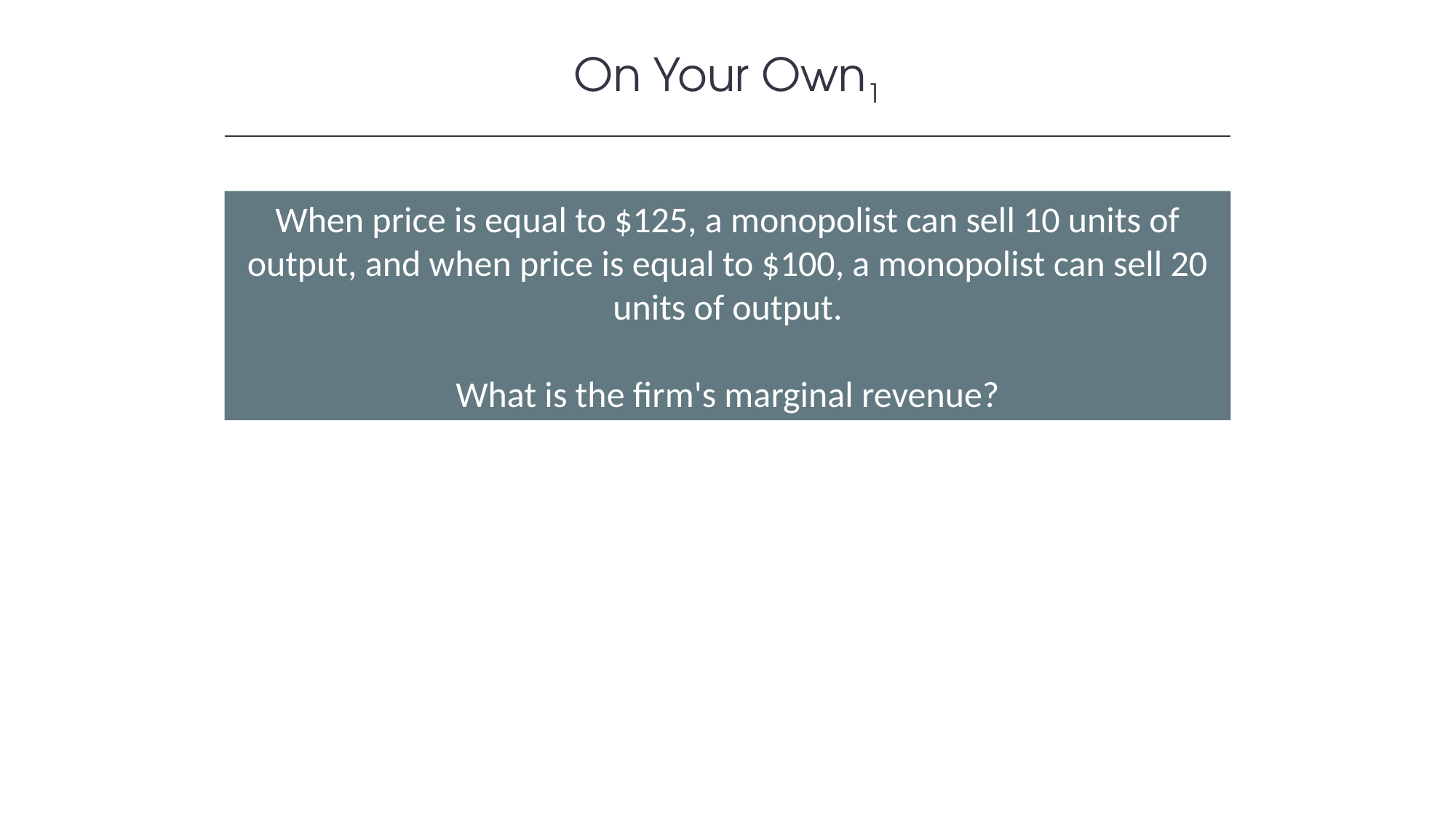

On Your Own1
When price is equal to $125, a monopolist can sell 10 units of output, and when price is equal to $100, a monopolist can sell 20 units of output.

What is the firm's marginal revenue?